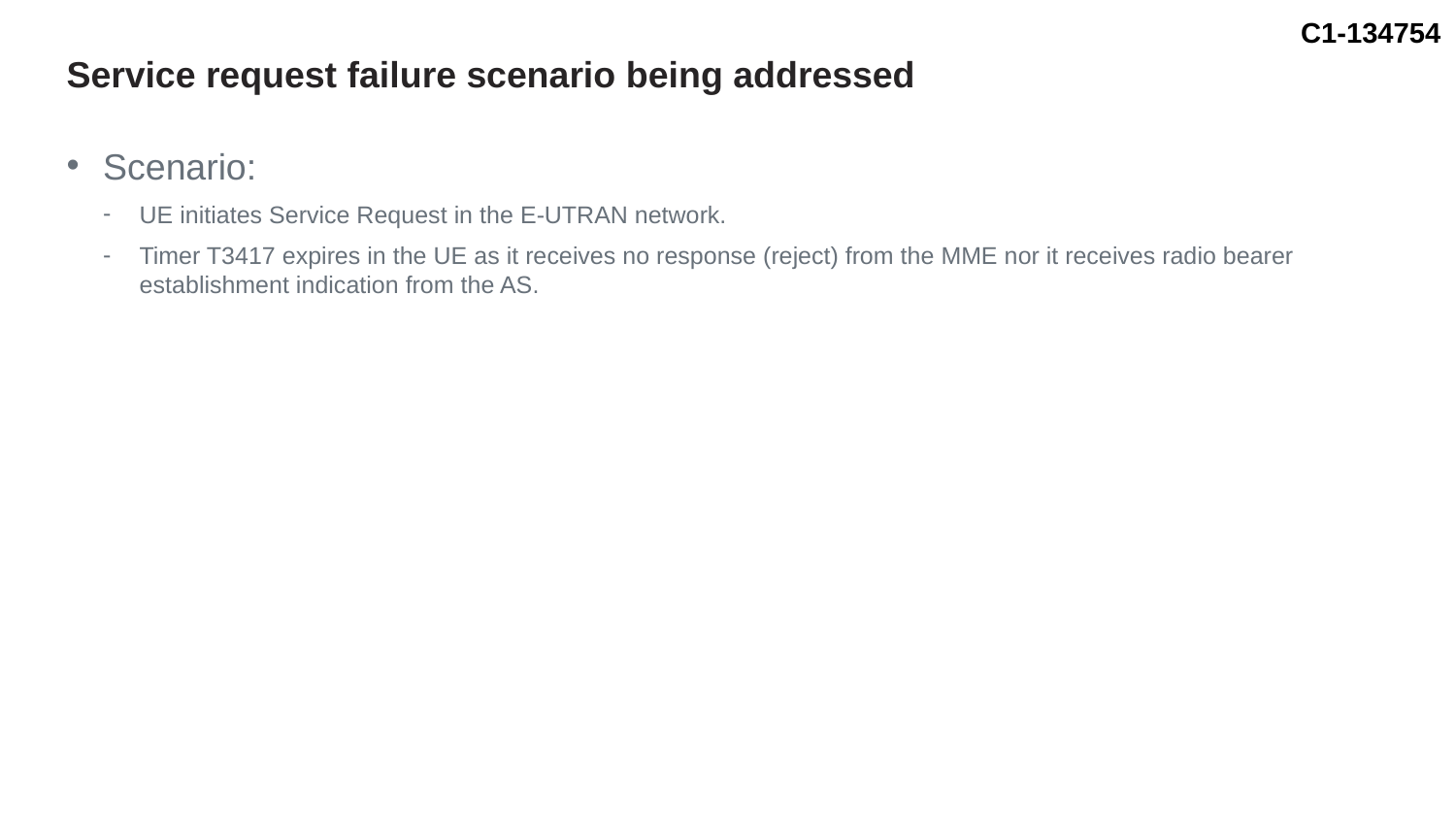

# Service request failure scenario being addressed
Scenario:
UE initiates Service Request in the E-UTRAN network.
Timer T3417 expires in the UE as it receives no response (reject) from the MME nor it receives radio bearer establishment indication from the AS.